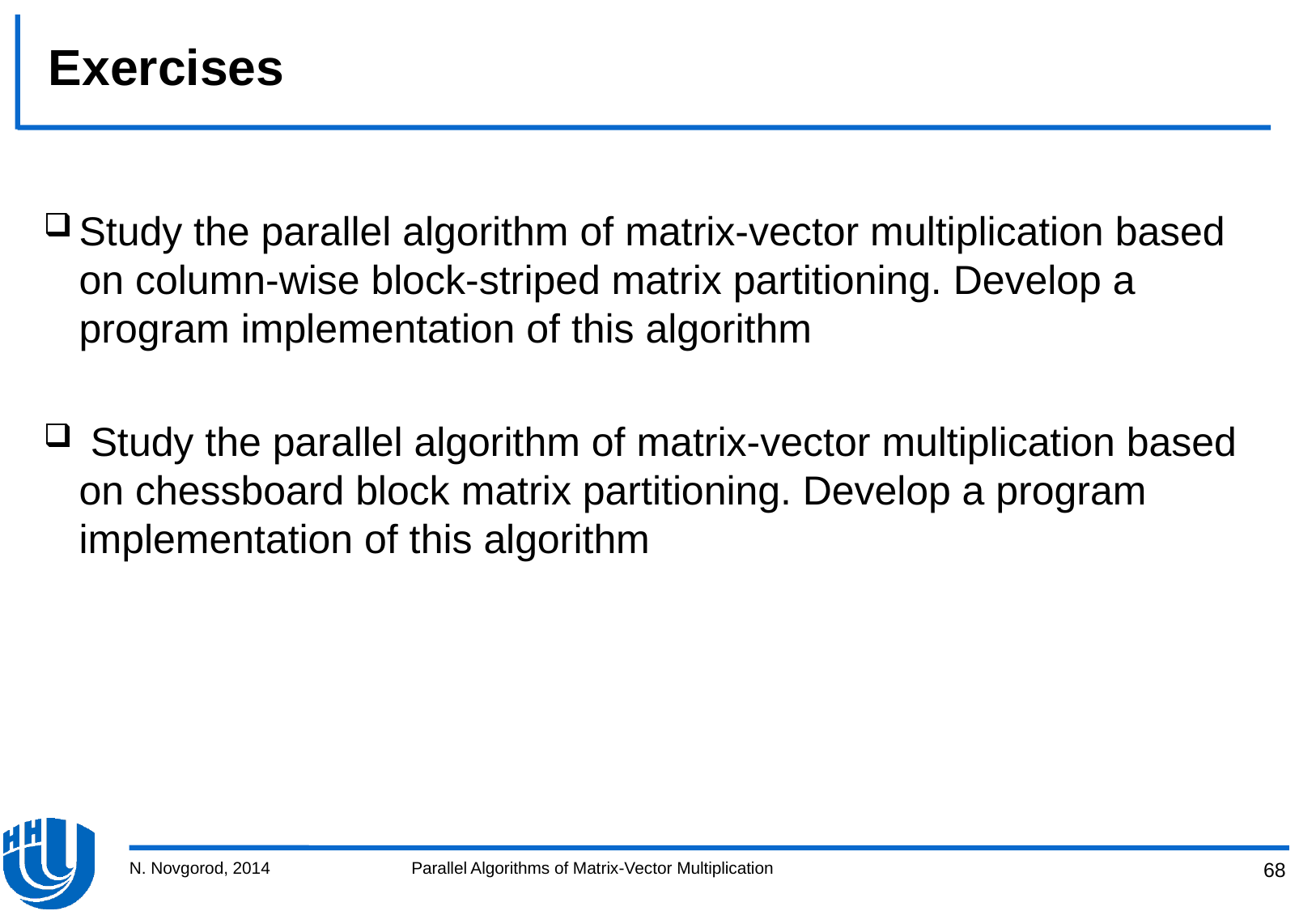

# Exercises

Study the parallel algorithm of matrix-vector multiplication based on column-wise block-striped matrix partitioning. Develop a program implementation of this algorithm

 Study the parallel algorithm of matrix-vector multiplication based on chessboard block matrix partitioning. Develop a program implementation of this algorithm

N. Novgorod, 2014
Parallel Algorithms of Matrix-Vector Multiplication
68